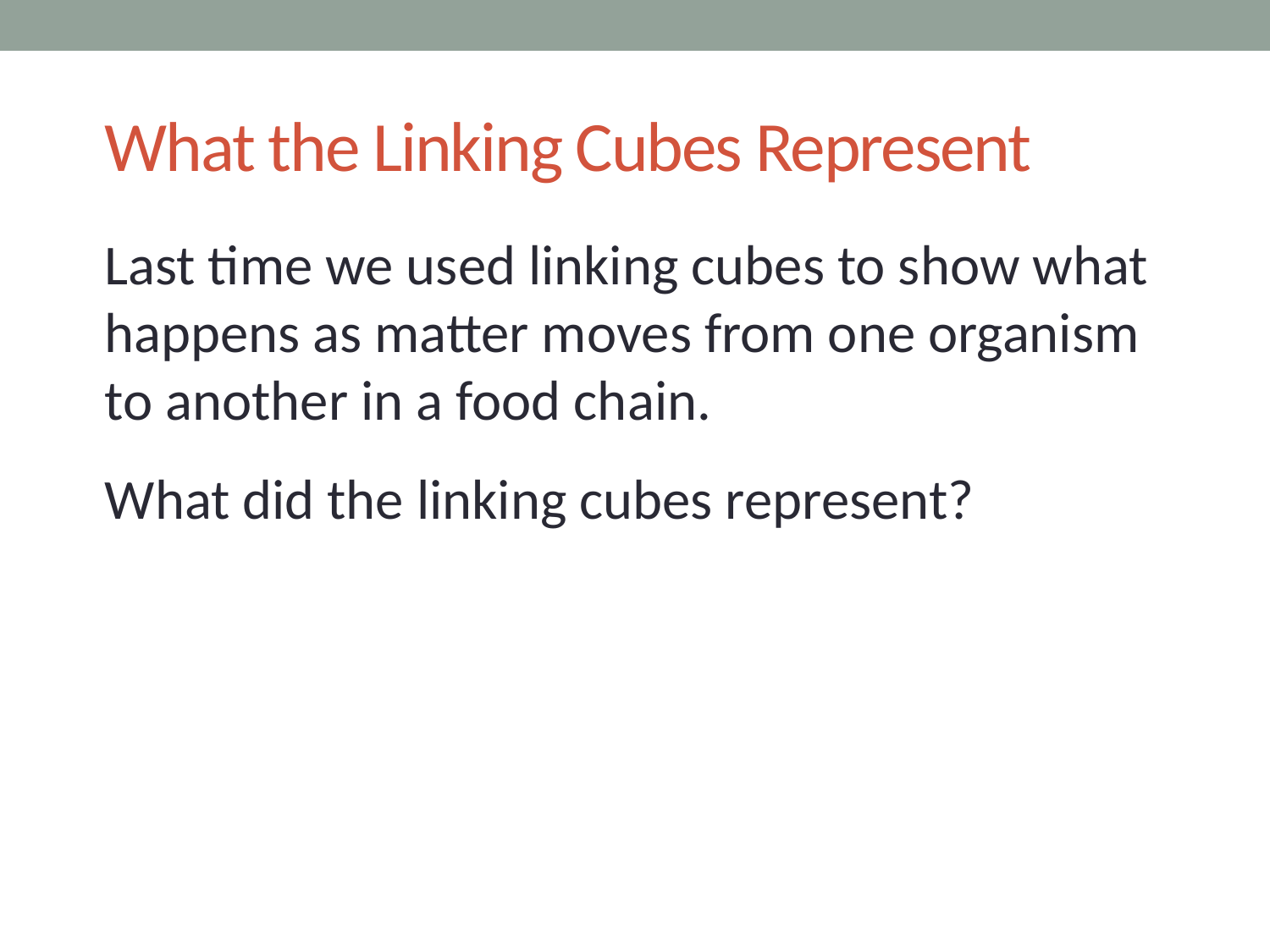

# What the Linking Cubes Represent
Last time we used linking cubes to show what happens as matter moves from one organism to another in a food chain.
What did the linking cubes represent?